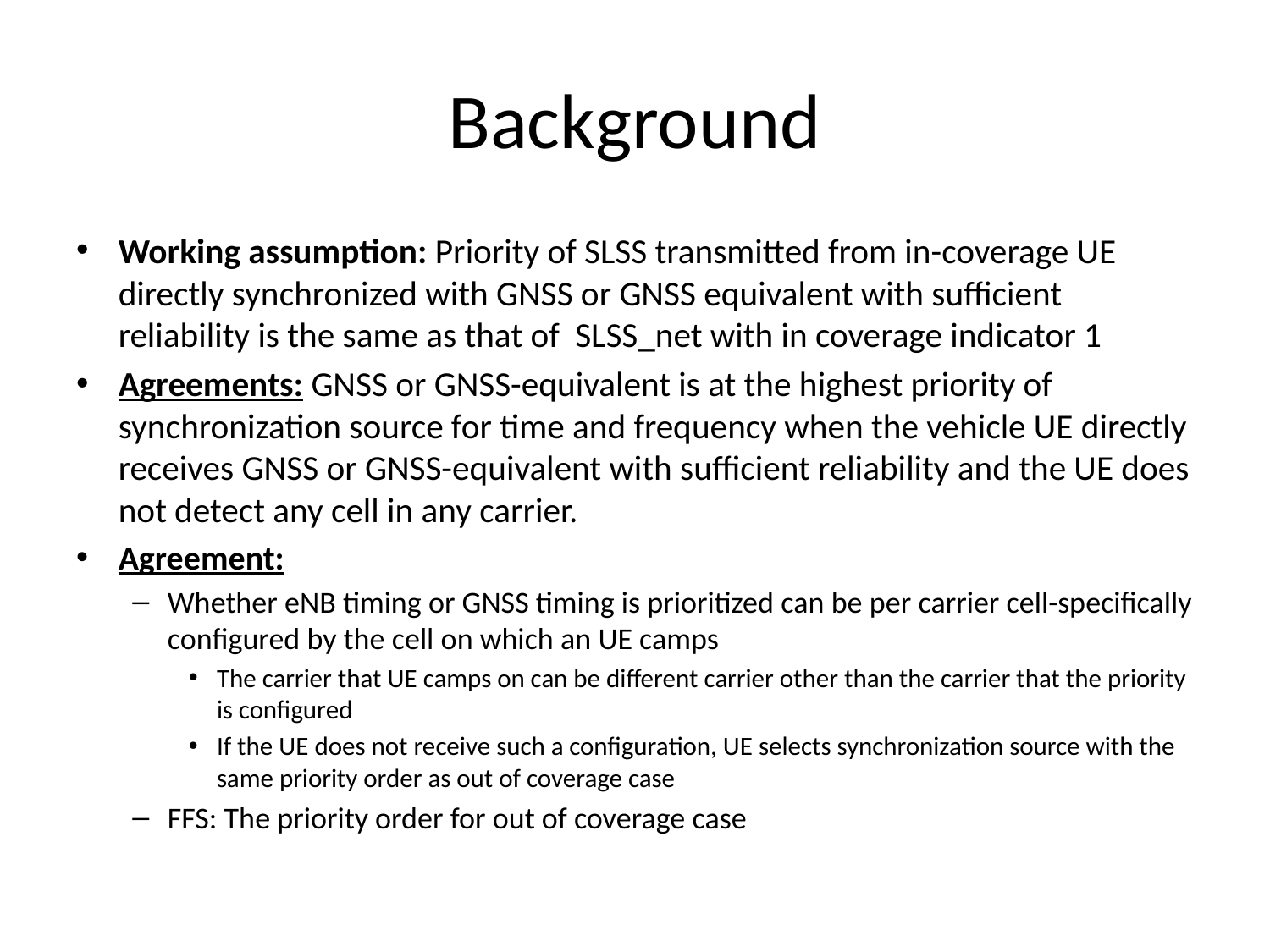

# Background
Working assumption: Priority of SLSS transmitted from in-coverage UE directly synchronized with GNSS or GNSS equivalent with sufficient reliability is the same as that of  SLSS_net with in coverage indicator 1
Agreements: GNSS or GNSS-equivalent is at the highest priority of synchronization source for time and frequency when the vehicle UE directly receives GNSS or GNSS-equivalent with sufficient reliability and the UE does not detect any cell in any carrier.
Agreement:
Whether eNB timing or GNSS timing is prioritized can be per carrier cell-specifically configured by the cell on which an UE camps
The carrier that UE camps on can be different carrier other than the carrier that the priority is configured
If the UE does not receive such a configuration, UE selects synchronization source with the same priority order as out of coverage case
FFS: The priority order for out of coverage case